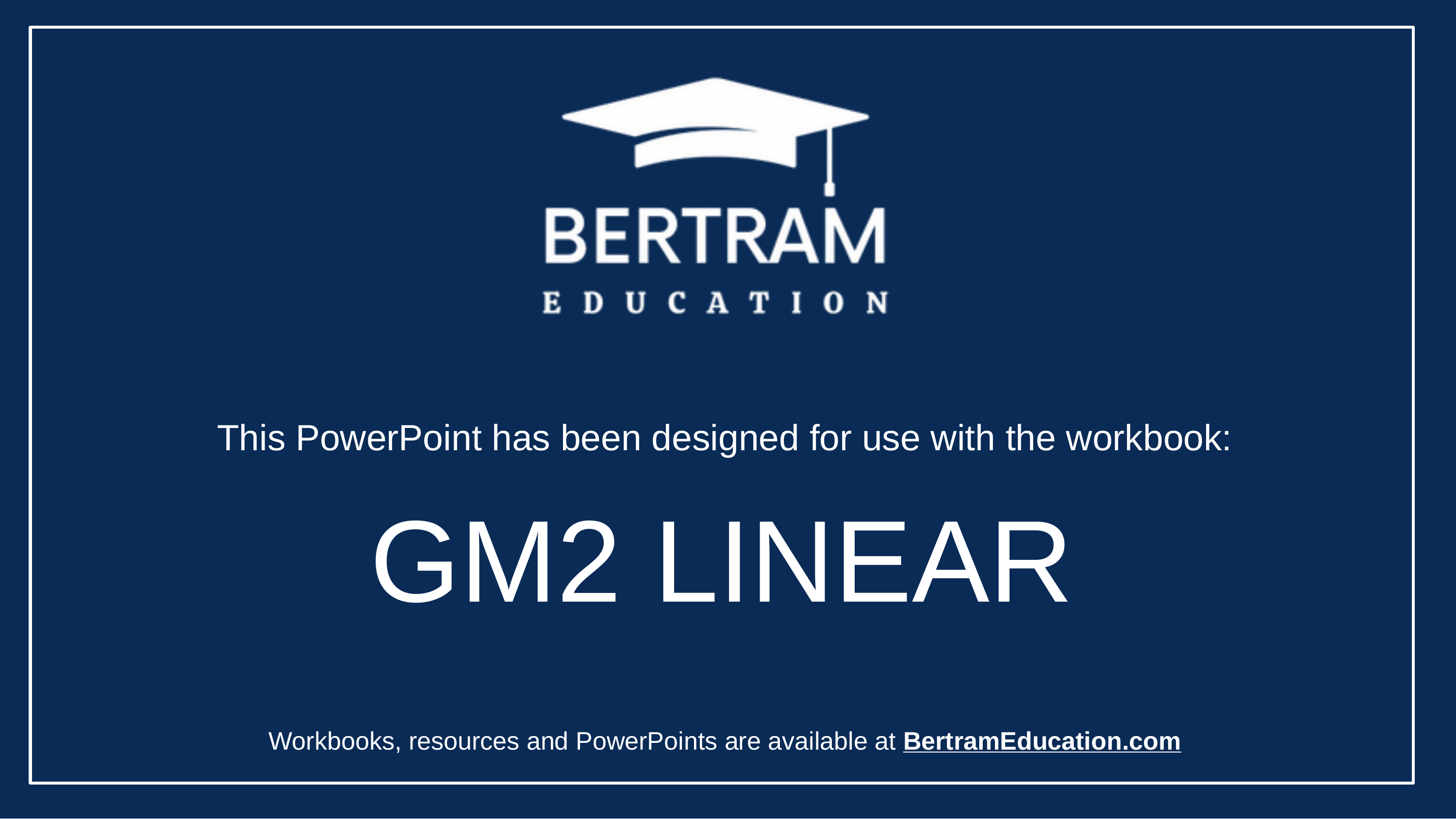

This PowerPoint has been designed for use with the workbook:
GM2 LINEAR
Workbooks, resources and PowerPoints are available at BertramEducation.com